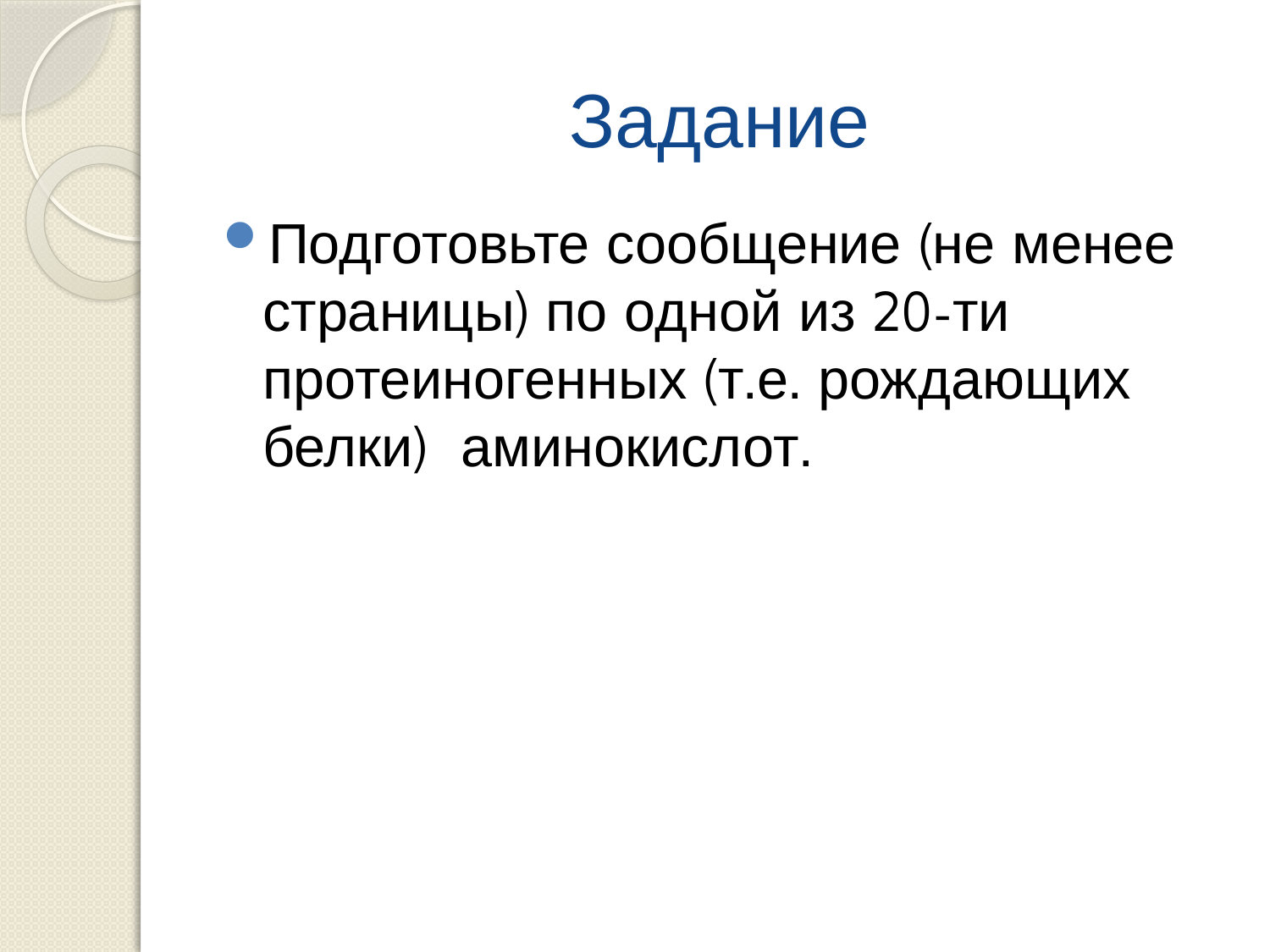

# Задание
Подготовьте сообщение (не менее страницы) по одной из 20-ти протеиногенных (т.е. рождающих белки)  аминокислот.